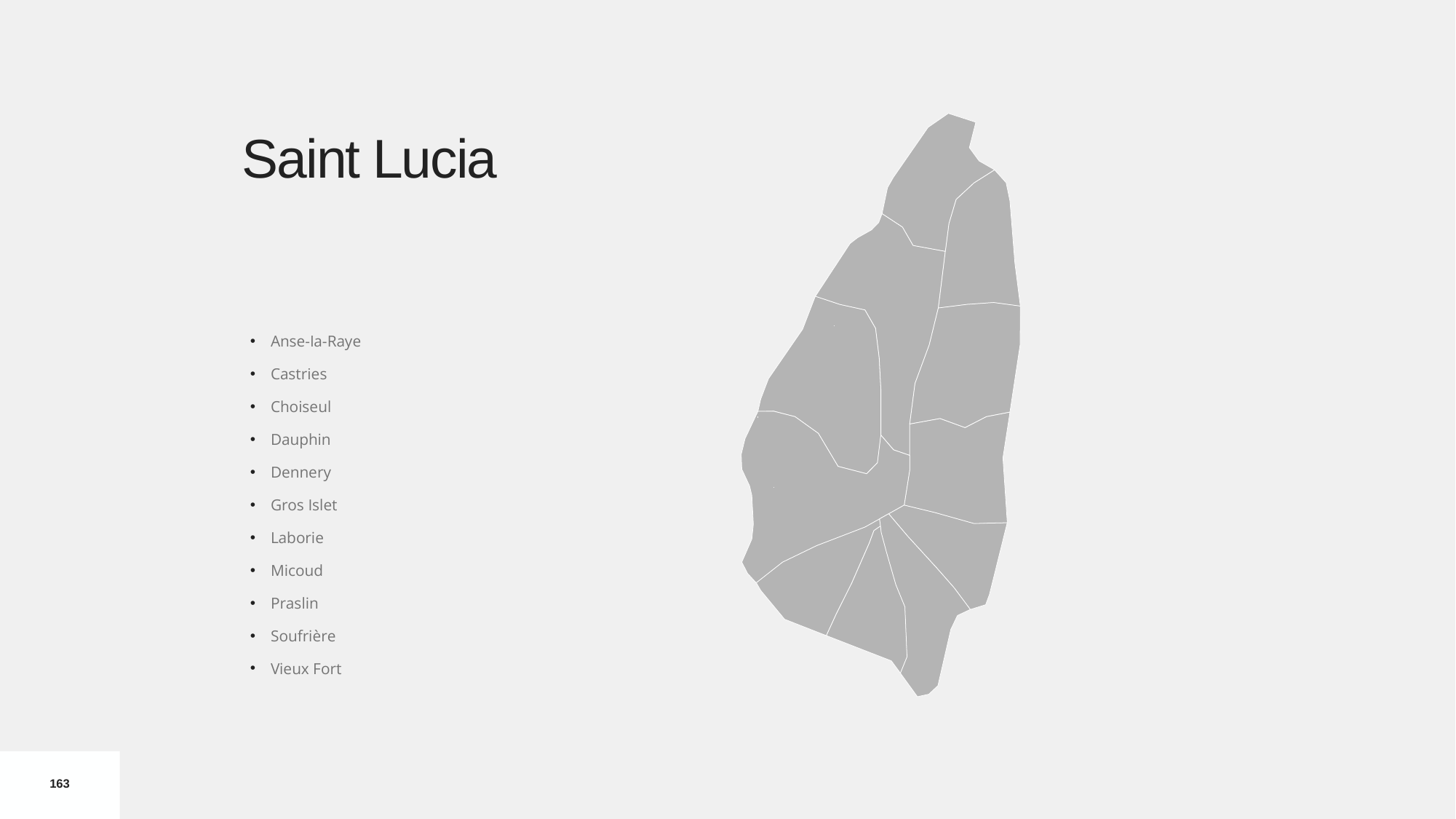

# Saint Lucia

Anse-la-Raye
Castries
Choiseul
Dauphin
Dennery
Gros Islet
Laborie
Micoud
Praslin
Soufrière
Vieux Fort